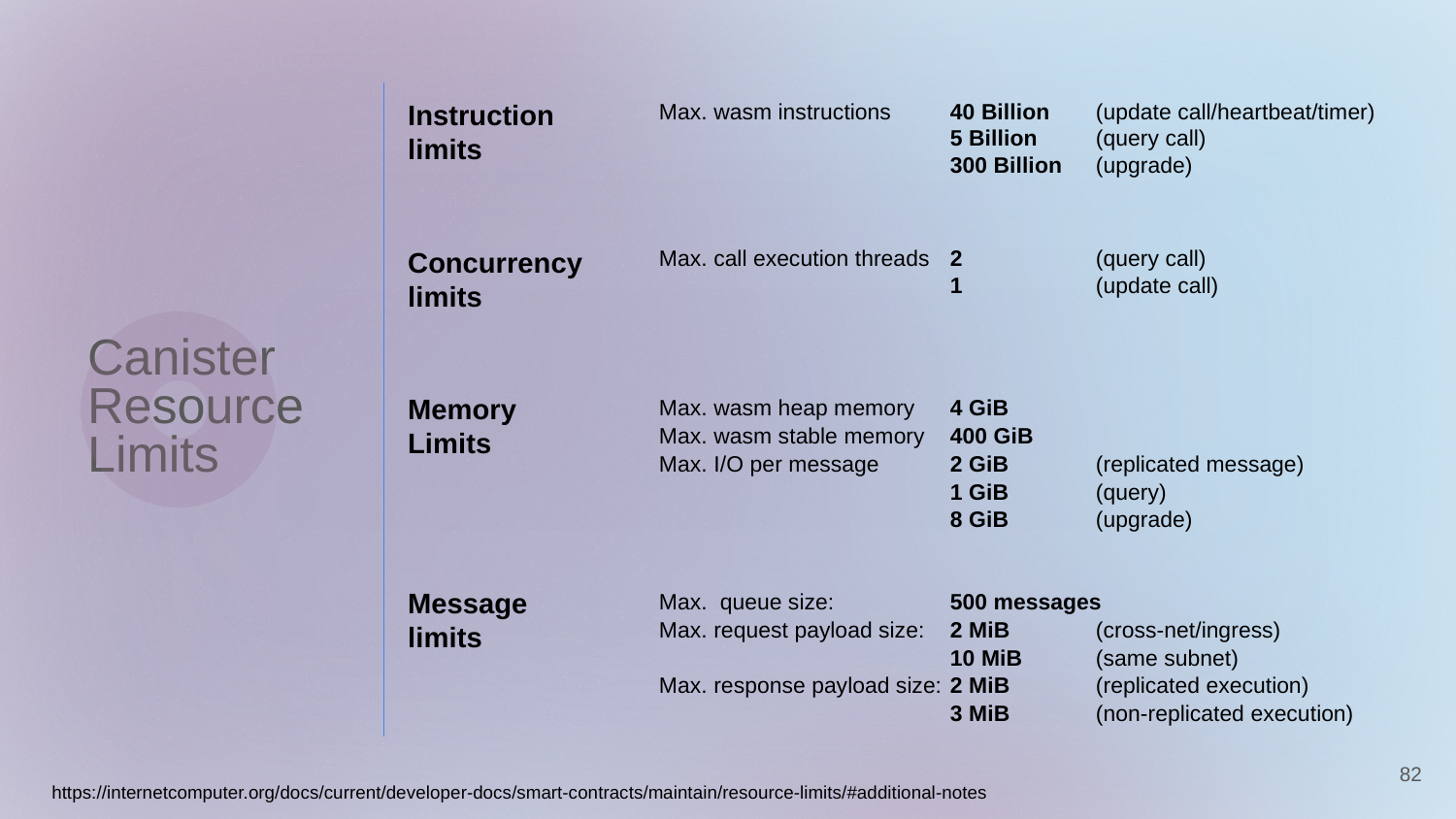

Instruction limits
Max. wasm instructions	40 Billion 	(update call/heartbeat/timer)
		5 Billion 	(query call)
		300 Billion 	(upgrade)
Canister Resource Limits
Concurrency limits
Max. call execution threads	2	(query call)
		1	(update call)

Memory Limits
Max. wasm heap memory	4 GiB
Max. wasm stable memory	400 GiB
Max. I/O per message	2 GiB	(replicated message)
		1 GiB	(query)
		8 GiB	(upgrade)
Message limits
Max.  queue size:	500 messages
Max. request payload size:	2 MiB 	(cross-net/ingress)
		10 MiB 	(same subnet)
Max. response payload size: 	2 MiB 	(replicated execution)
		3 MiB 	(non-replicated execution)
82
https://internetcomputer.org/docs/current/developer-docs/smart-contracts/maintain/resource-limits/#additional-notes